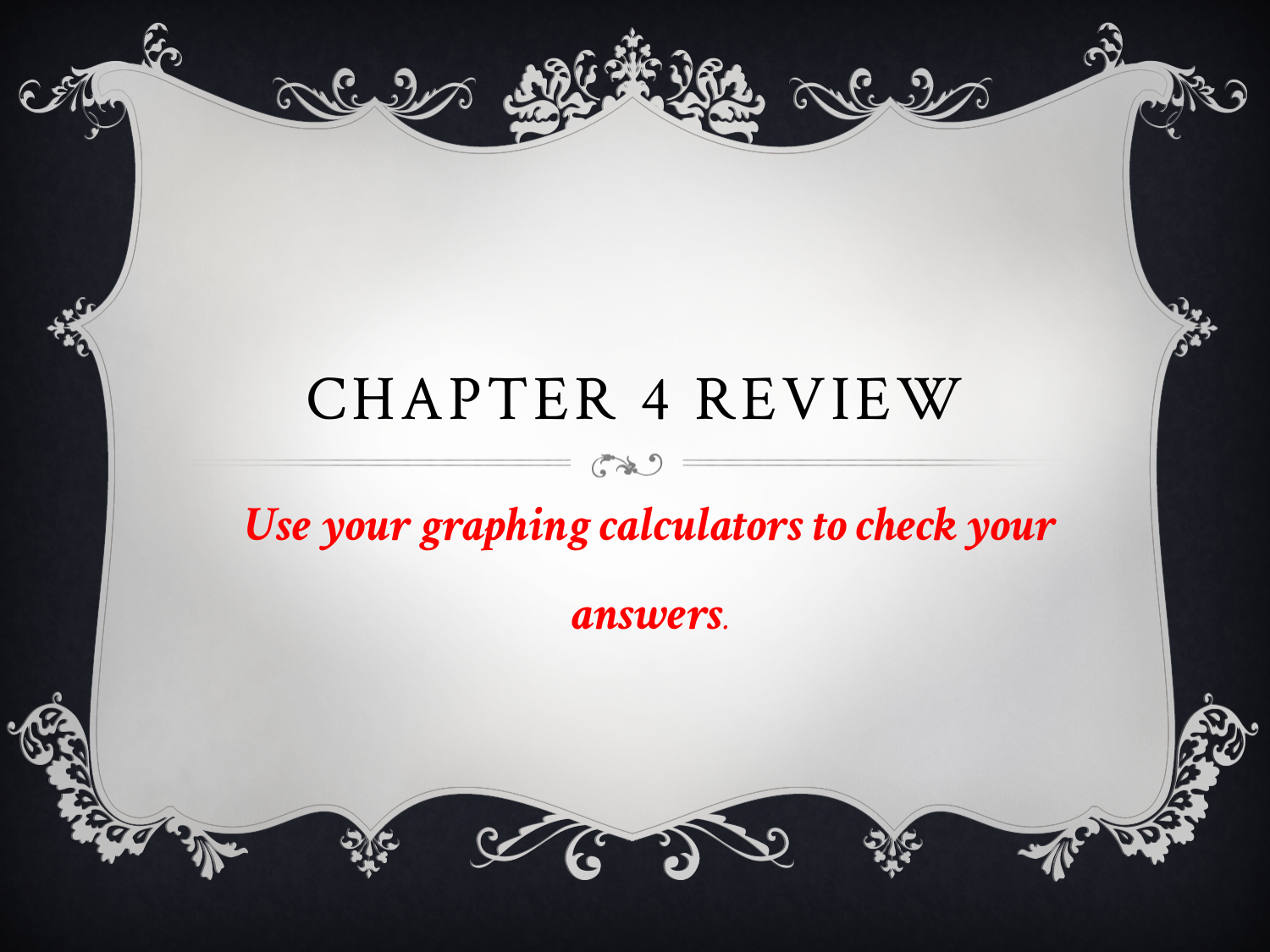

# Chapter 4 Review
Use your graphing calculators to check your answers.